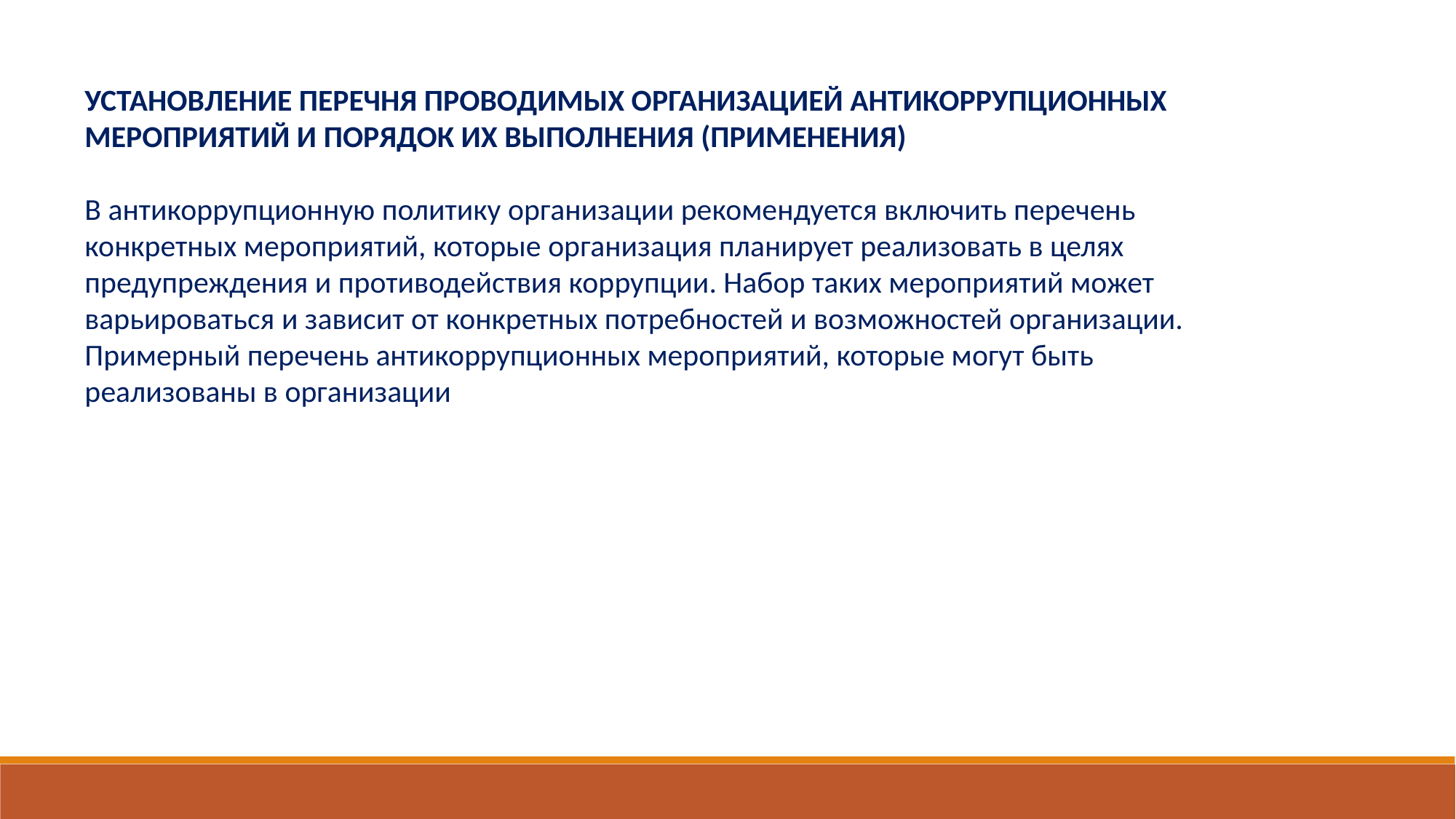

УСТАНОВЛЕНИЕ ПЕРЕЧНЯ ПРОВОДИМЫХ ОРГАНИЗАЦИЕЙ АНТИКОРРУПЦИОННЫХ МЕРОПРИЯТИЙ И ПОРЯДОК ИХ ВЫПОЛНЕНИЯ (ПРИМЕНЕНИЯ)

В антикоррупционную политику организации рекомендуется включить перечень конкретных мероприятий, которые организация планирует реализовать в целях предупреждения и противодействия коррупции. Набор таких мероприятий может варьироваться и зависит от конкретных потребностей и возможностей организации. Примерный перечень антикоррупционных мероприятий, которые могут быть реализованы в организации